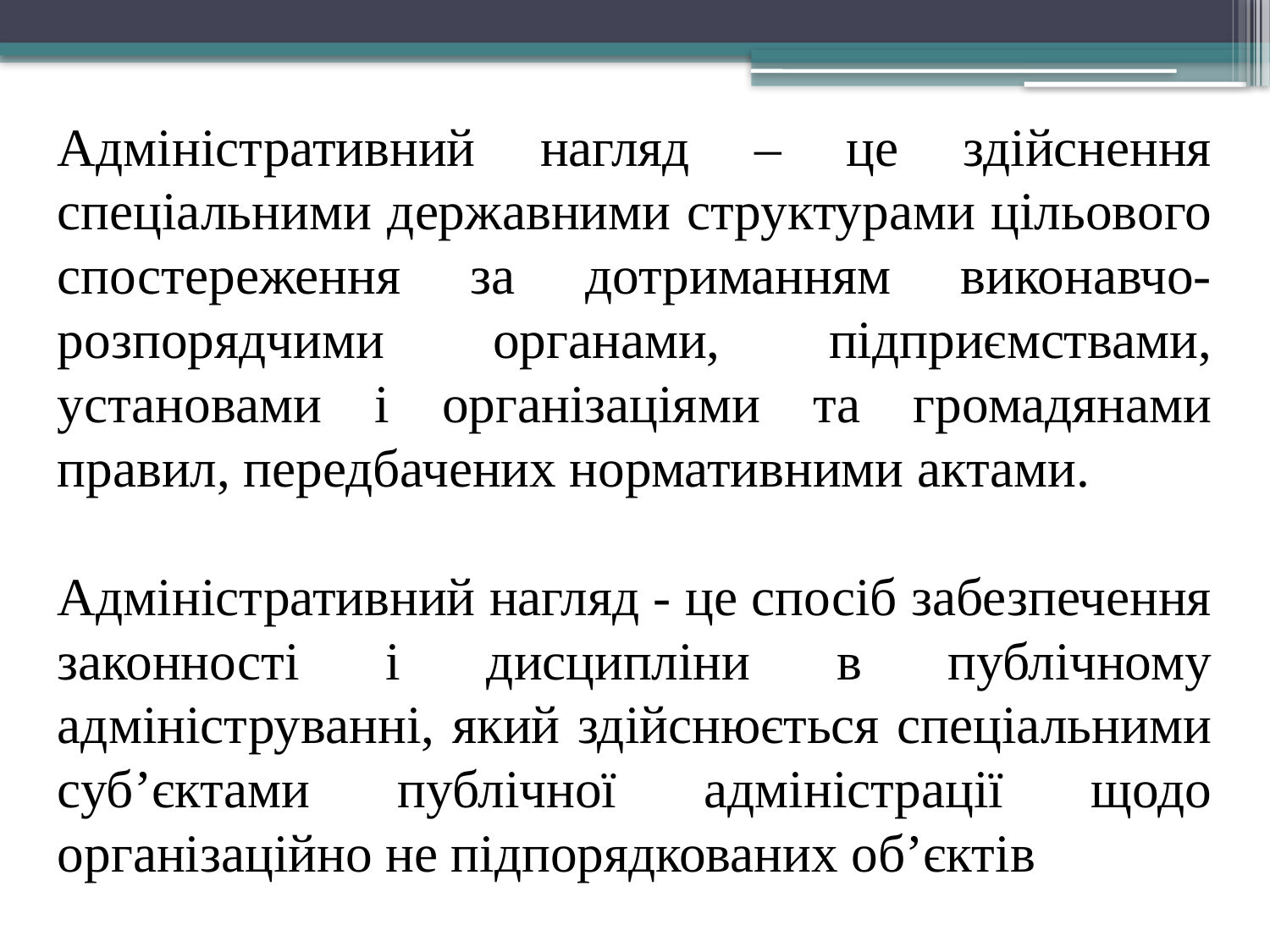

Адміністративний нагляд – це здійснення спеціальними державними структурами цільового спостереження за дотриманням виконавчо-розпорядчими органами, підприємствами, установами і організаціями та громадянами правил, передбачених нормативними актами.

Адміністративний нагляд - це спосіб забезпечення законності і дисципліни в публічному адмініструванні, який здійснюється спеціальними суб’єктами публічної адміністрації щодо організаційно не підпорядкованих об’єктів